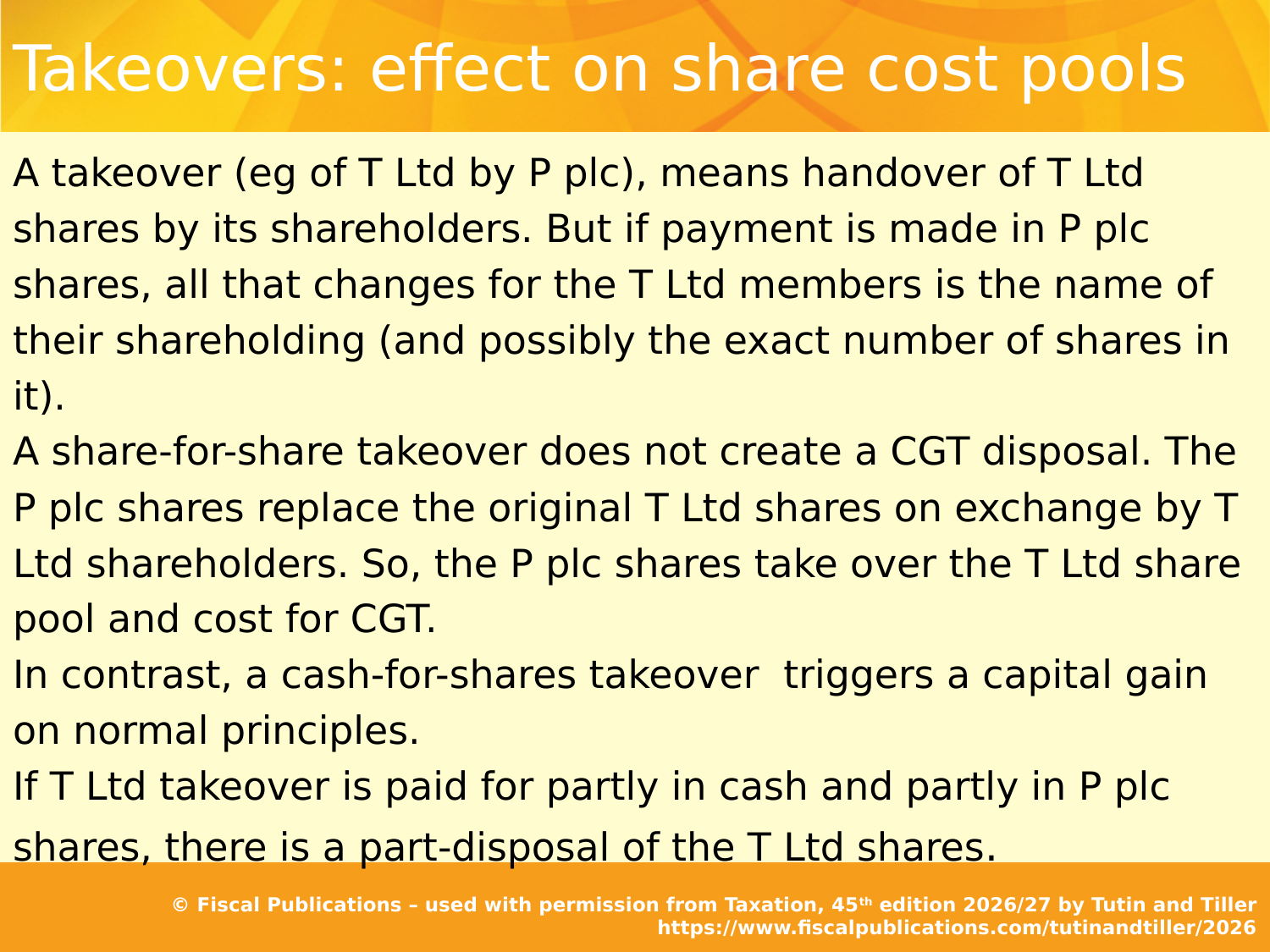

# Takeovers: effect on share cost pools
A takeover (eg of T Ltd by P plc), means handover of T Ltd shares by its shareholders. But if payment is made in P plc shares, all that changes for the T Ltd members is the name of their shareholding (and possibly the exact number of shares in it).
A share-for-share takeover does not create a CGT disposal. The P plc shares replace the original T Ltd shares on exchange by T Ltd shareholders. So, the P plc shares take over the T Ltd share pool and cost for CGT.
In contrast, a cash-for-shares takeover  triggers a capital gain on normal principles.
If T Ltd takeover is paid for partly in cash and partly in P plc shares, there is a part-disposal of the T Ltd shares.